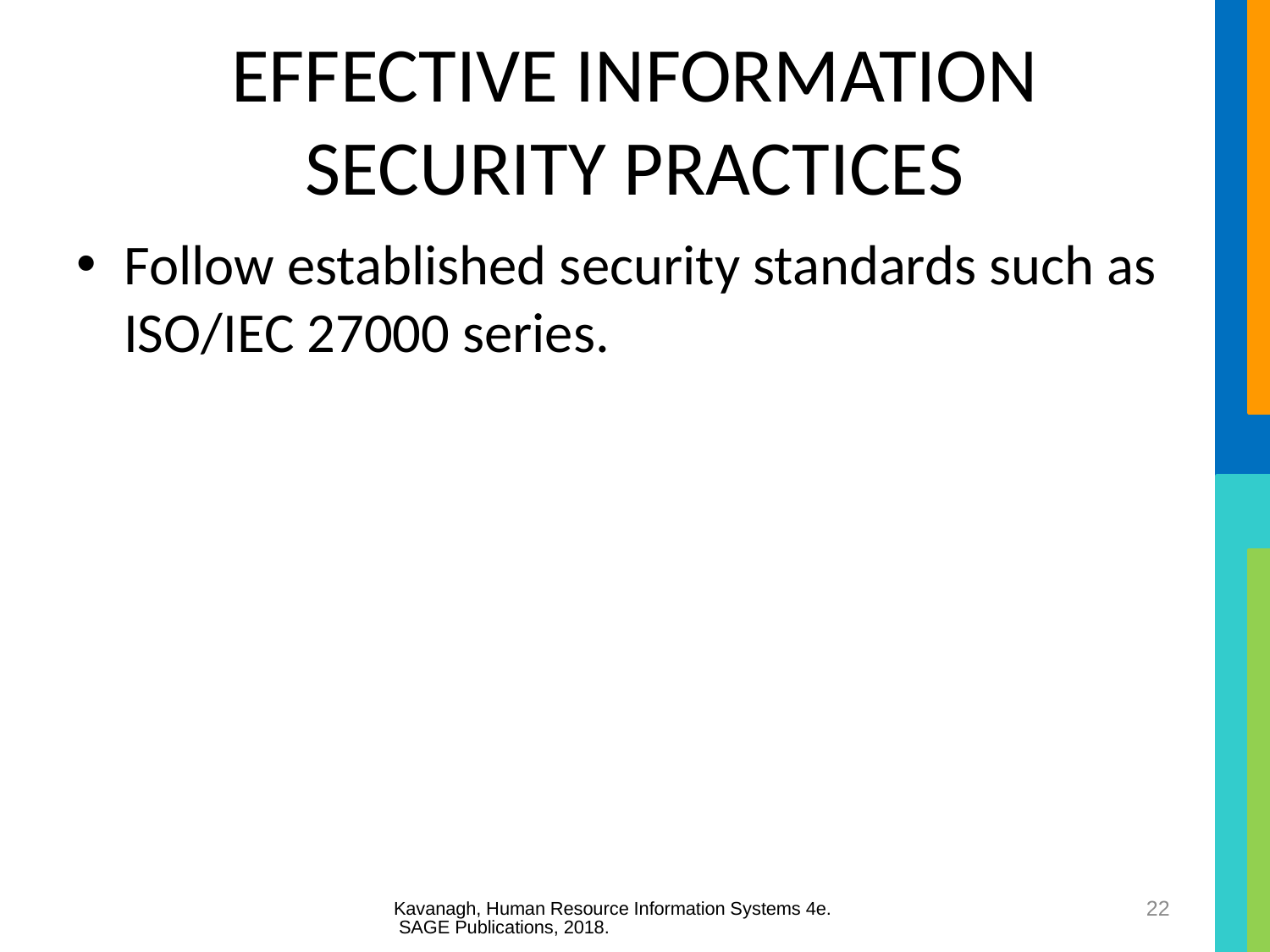

# EFFECTIVE INFORMATION SECURITY PRACTICES
Follow established security standards such as ISO/IEC 27000 series.
Kavanagh, Human Resource Information Systems 4e. SAGE Publications, 2018.
22